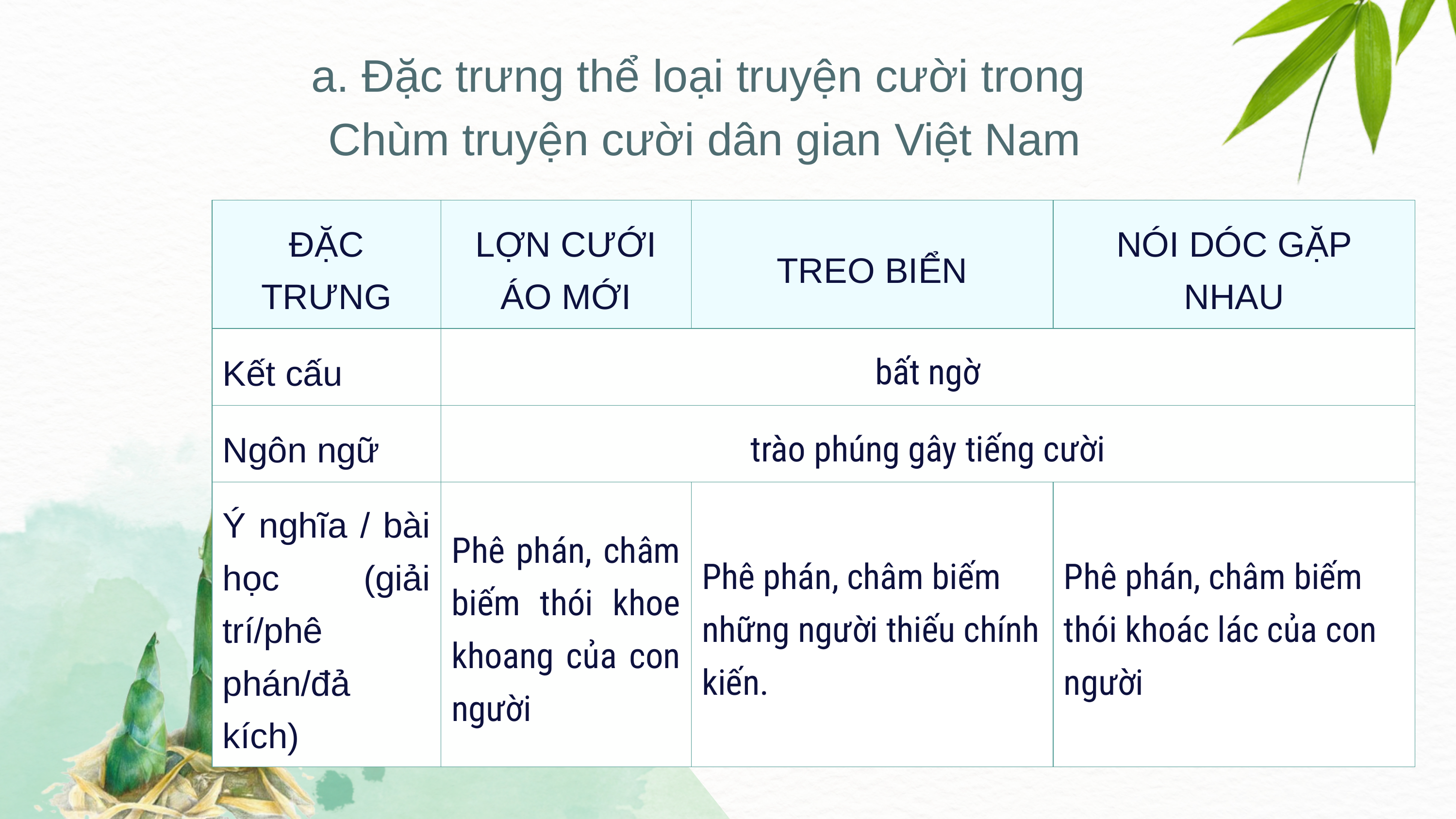

a. Đặc trưng thể loại truyện cười trong
Chùm truyện cười dân gian Việt Nam
BORCELLE
| ĐẶC TRƯNG | LỢN CƯỚI ÁO MỚI | TREO BIỂN | NÓI DÓC GẶP NHAU |
| --- | --- | --- | --- |
| Kết cấu | bất ngờ | bất ngờ | bất ngờ |
| Ngôn ngữ | trào phúng gây tiếng cười | trào phúng gây tiếng cười | trào phúng gây tiếng cười |
| Ý nghĩa / bài học (giải trí/phê phán/đả kích) | Phê phán, châm biếm thói khoe khoang của con người | Phê phán, châm biếm những người thiếu chính kiến. | Phê phán, châm biếm thói khoác lác của con người |